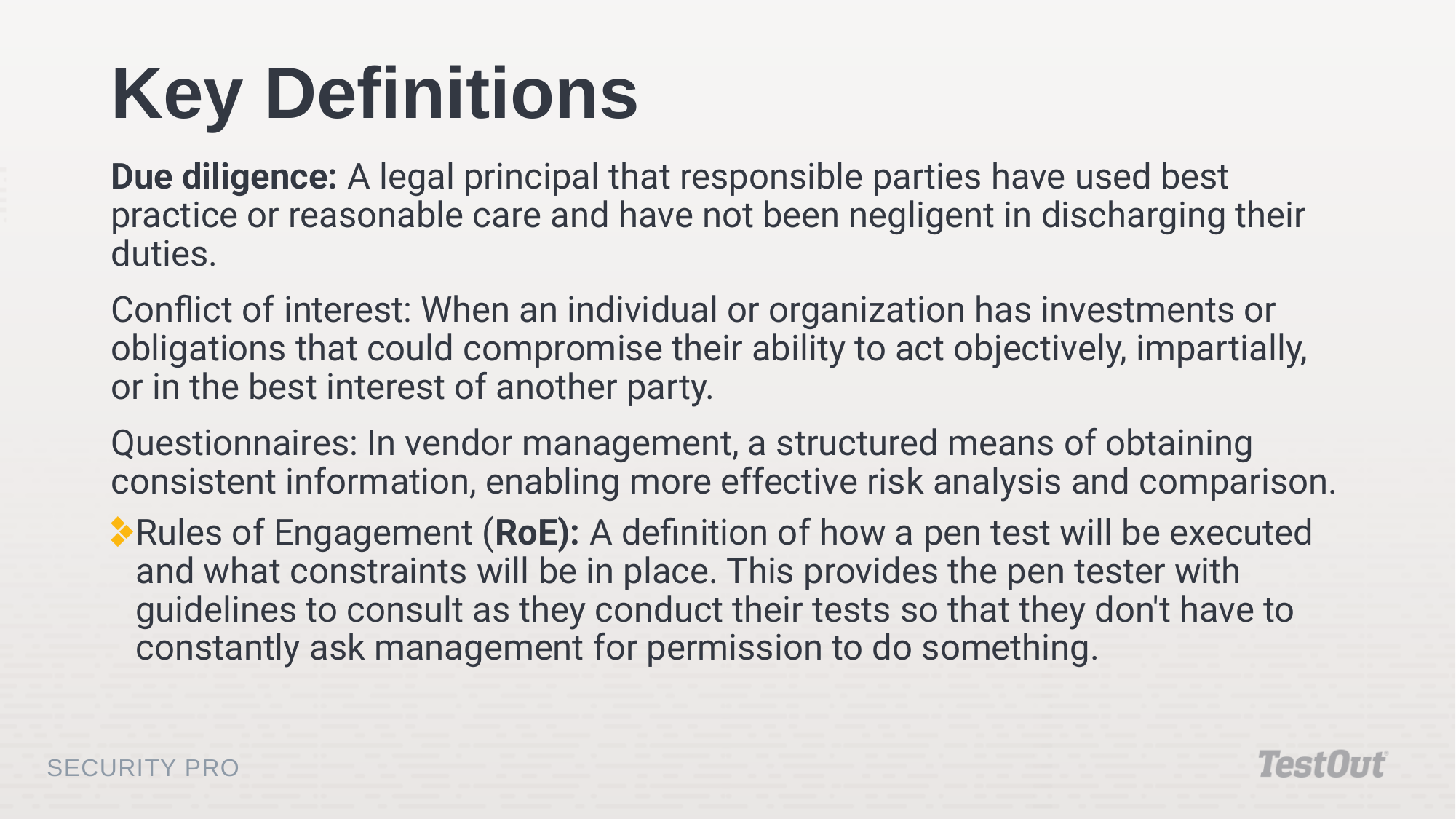

# Key Definitions
Due diligence: A legal principal that responsible parties have used best practice or reasonable care and have not been negligent in discharging their duties.
Conflict of interest: When an individual or organization has investments or obligations that could compromise their ability to act objectively, impartially, or in the best interest of another party.
Questionnaires: In vendor management, a structured means of obtaining consistent information, enabling more effective risk analysis and comparison.
Rules of Engagement (RoE): A definition of how a pen test will be executed and what constraints will be in place. This provides the pen tester with guidelines to consult as they conduct their tests so that they don't have to constantly ask management for permission to do something.
Security Pro